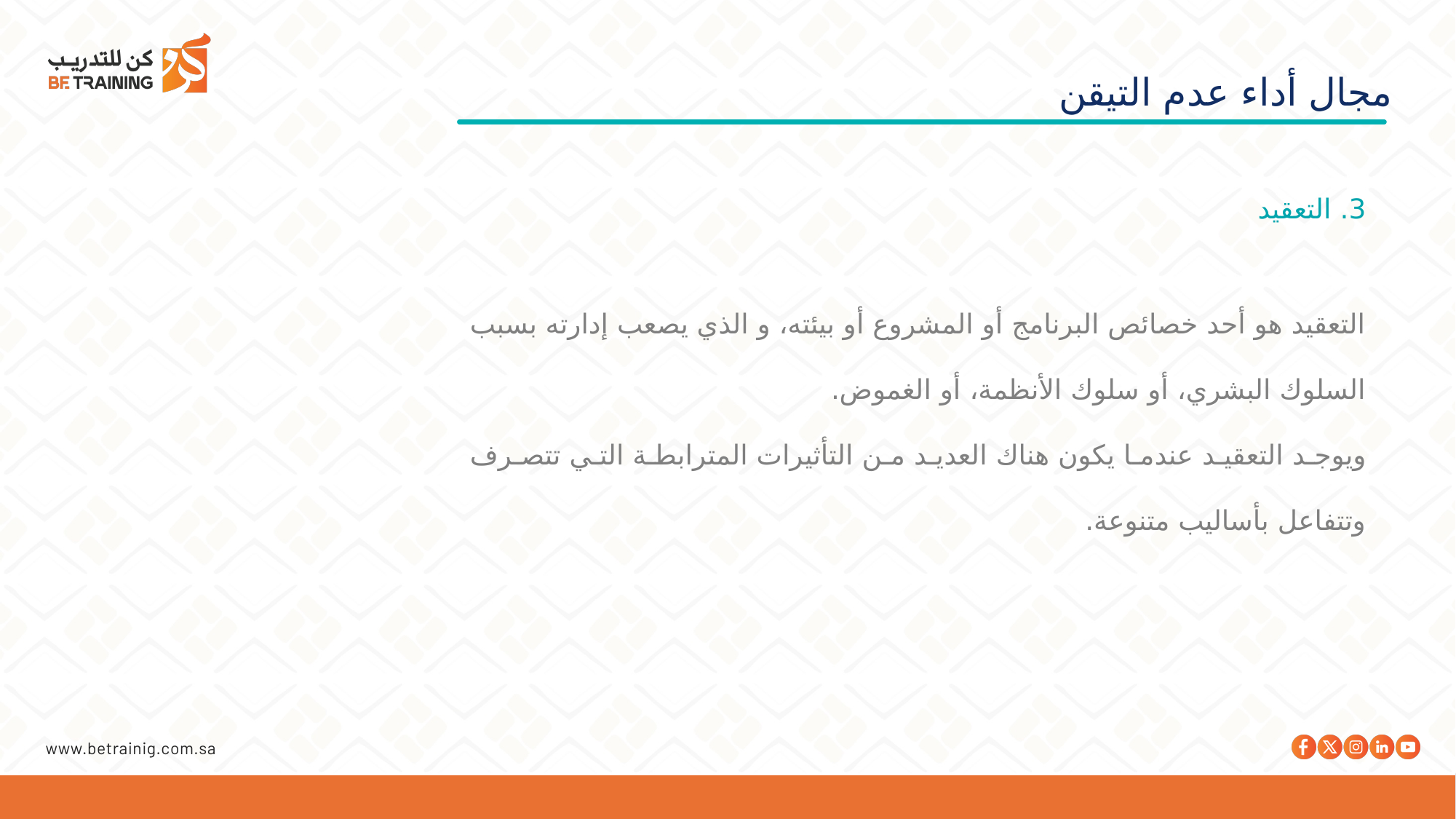

مجال أداء عدم التيقن
3. التعقيد

التعقيد هو أحد خصائص البرنامج أو المشروع أو بيئته، و الذي يصعب إدارته بسبب السلوك البشري، أو سلوك الأنظمة، أو الغموض.
ويوجد التعقيد عندما يكون هناك العديد من التأثيرات المترابطة التي تتصرف وتتفاعل بأساليب متنوعة.